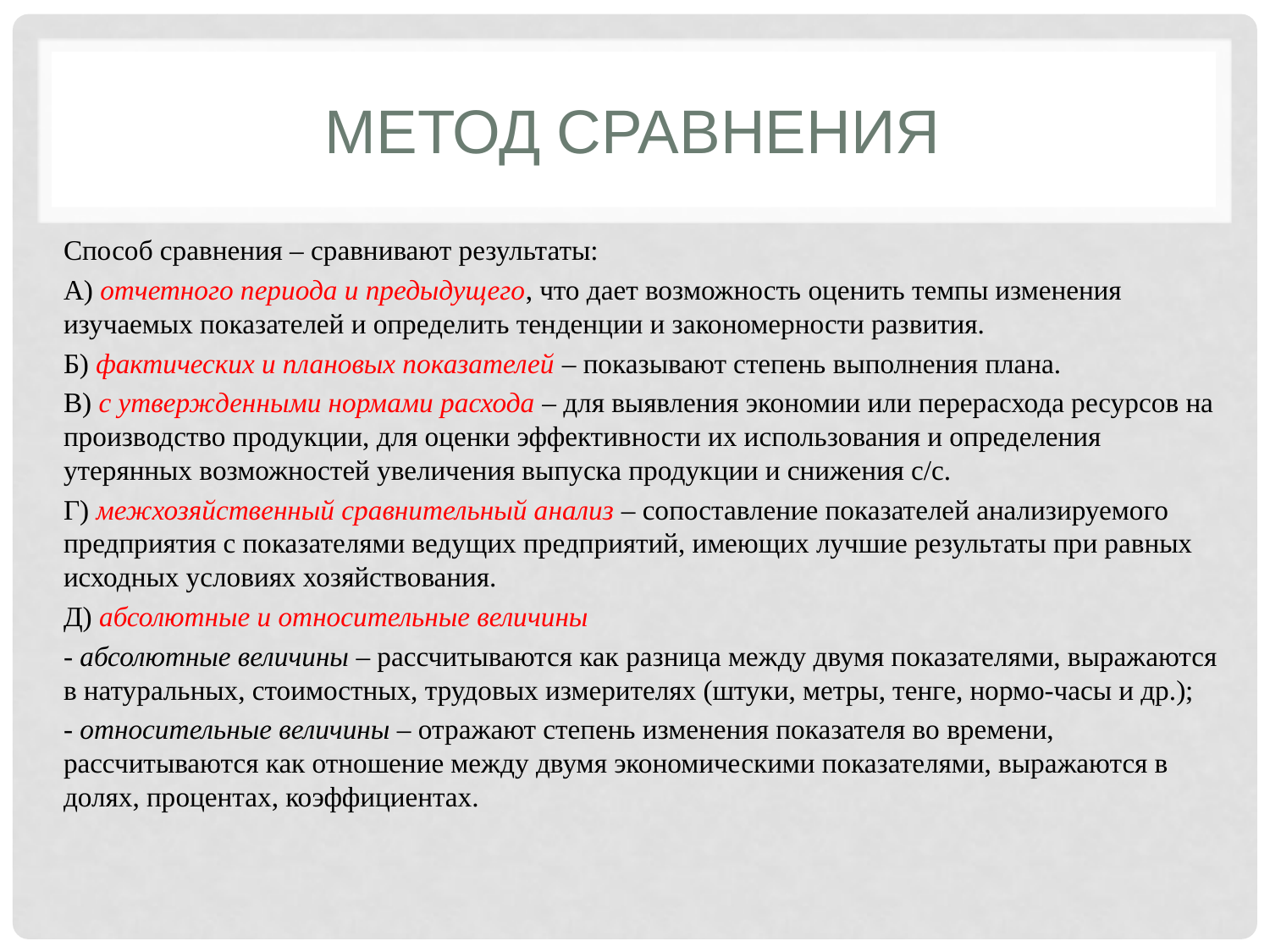

# Метод сравнения
Способ сравнения – сравнивают результаты:
А) отчетного периода и предыдущего, что дает возможность оценить темпы изменения изучаемых показателей и определить тенденции и закономерности развития.
Б) фактических и плановых показателей – показывают степень выполнения плана.
В) с утвержденными нормами расхода – для выявления экономии или перерасхода ресурсов на производство продукции, для оценки эффективности их использования и определения утерянных возможностей увеличения выпуска продукции и снижения с/с.
Г) межхозяйственный сравнительный анализ – сопоставление показателей анализируемого предприятия с показателями ведущих предприятий, имеющих лучшие результаты при равных исходных условиях хозяйствования.
Д) абсолютные и относительные величины
- абсолютные величины – рассчитываются как разница между двумя показателями, выражаются в натуральных, стоимостных, трудовых измерителях (штуки, метры, тенге, нормо-часы и др.);
- относительные величины – отражают степень изменения показателя во времени, рассчитываются как отношение между двумя экономическими показателями, выражаются в долях, процентах, коэффициентах.